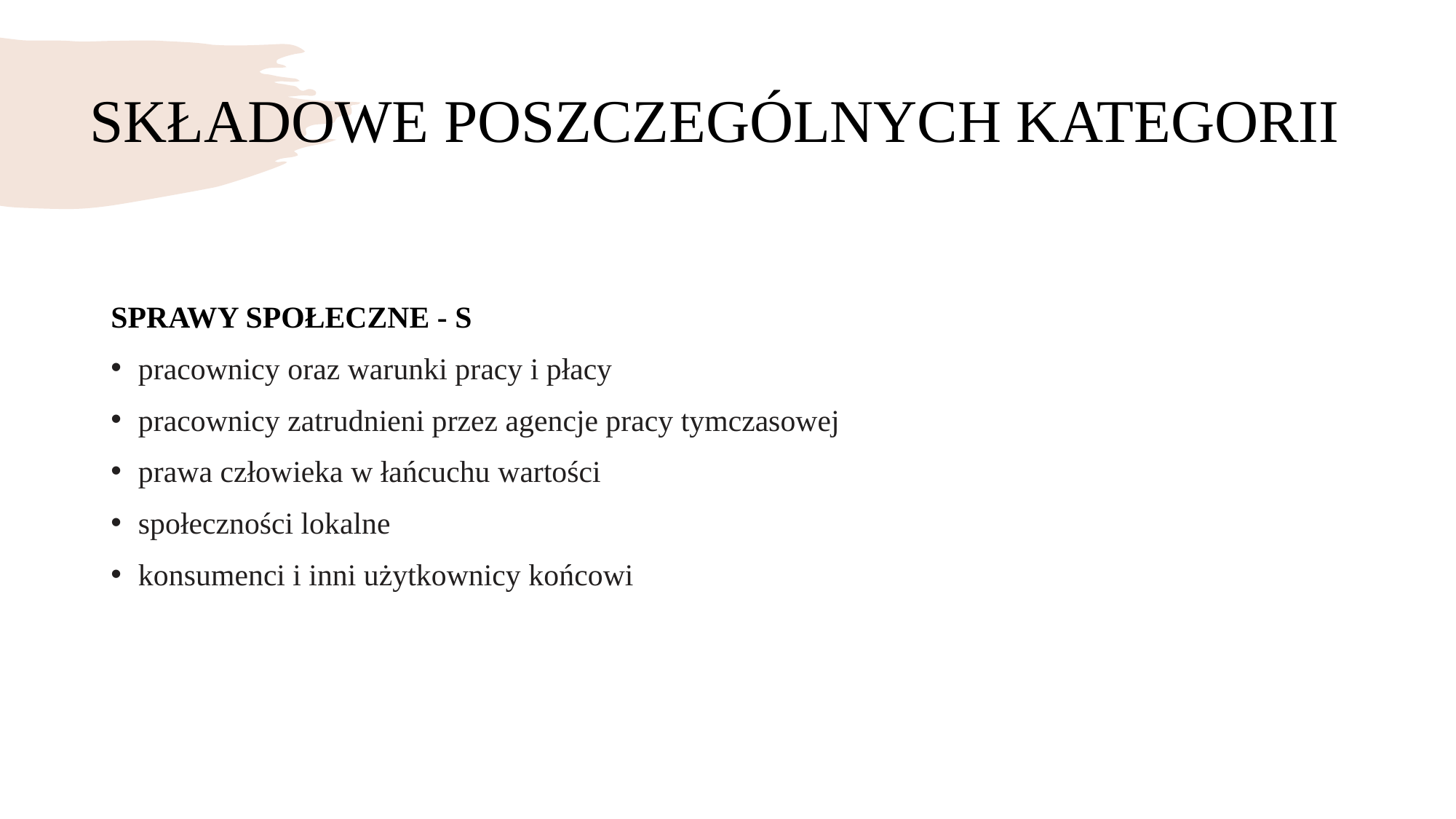

# SKŁADOWE POSZCZEGÓLNYCH KATEGORII

SPRAWY SPOŁECZNE - S
pracownicy oraz warunki pracy i płacy
pracownicy zatrudnieni przez agencje pracy tymczasowej
prawa człowieka w łańcuchu wartości
społeczności lokalne
konsumenci i inni użytkownicy końcowi